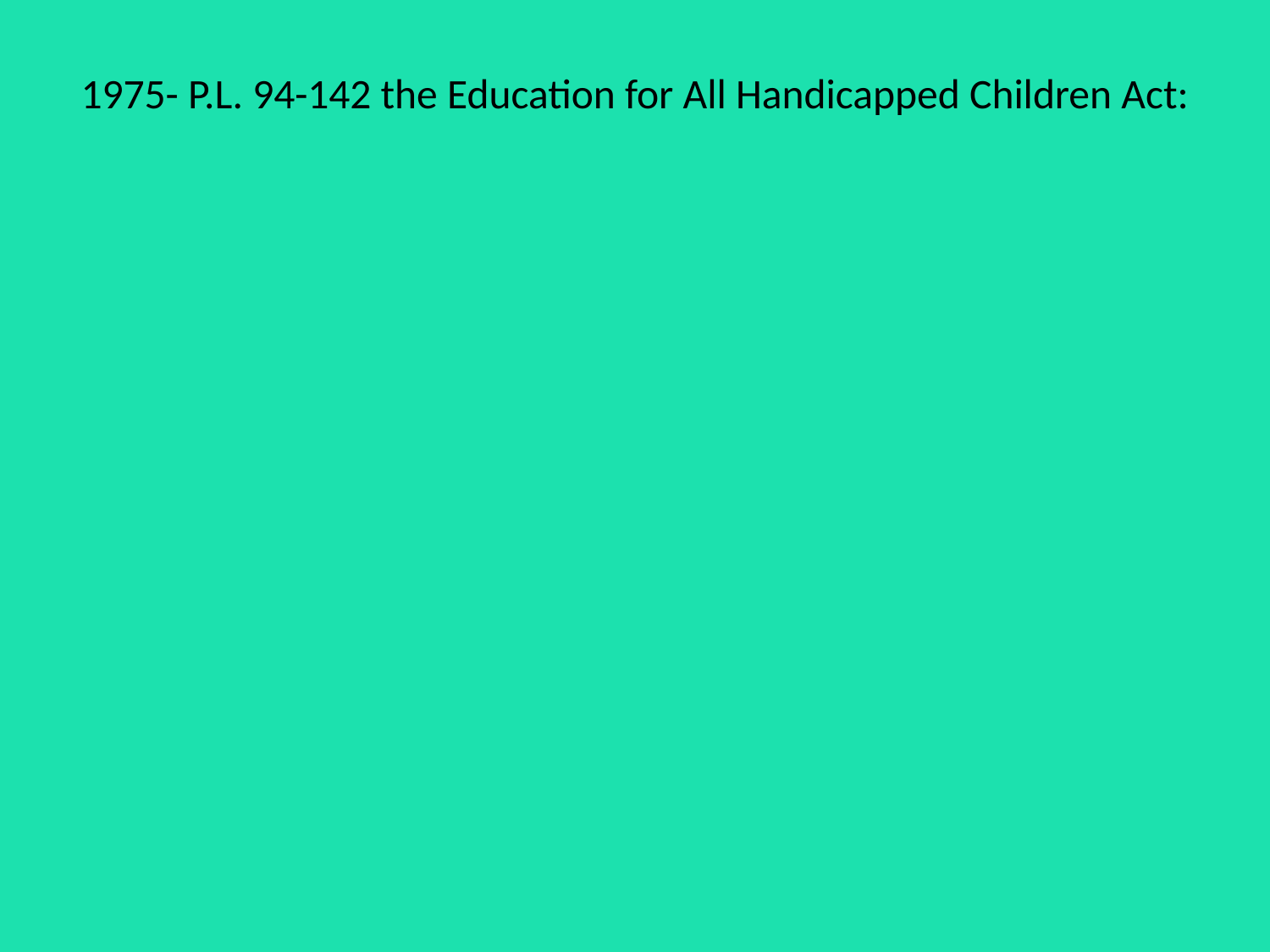

# 1975- P.L. 94-142 the Education for All Handicapped Children Act: